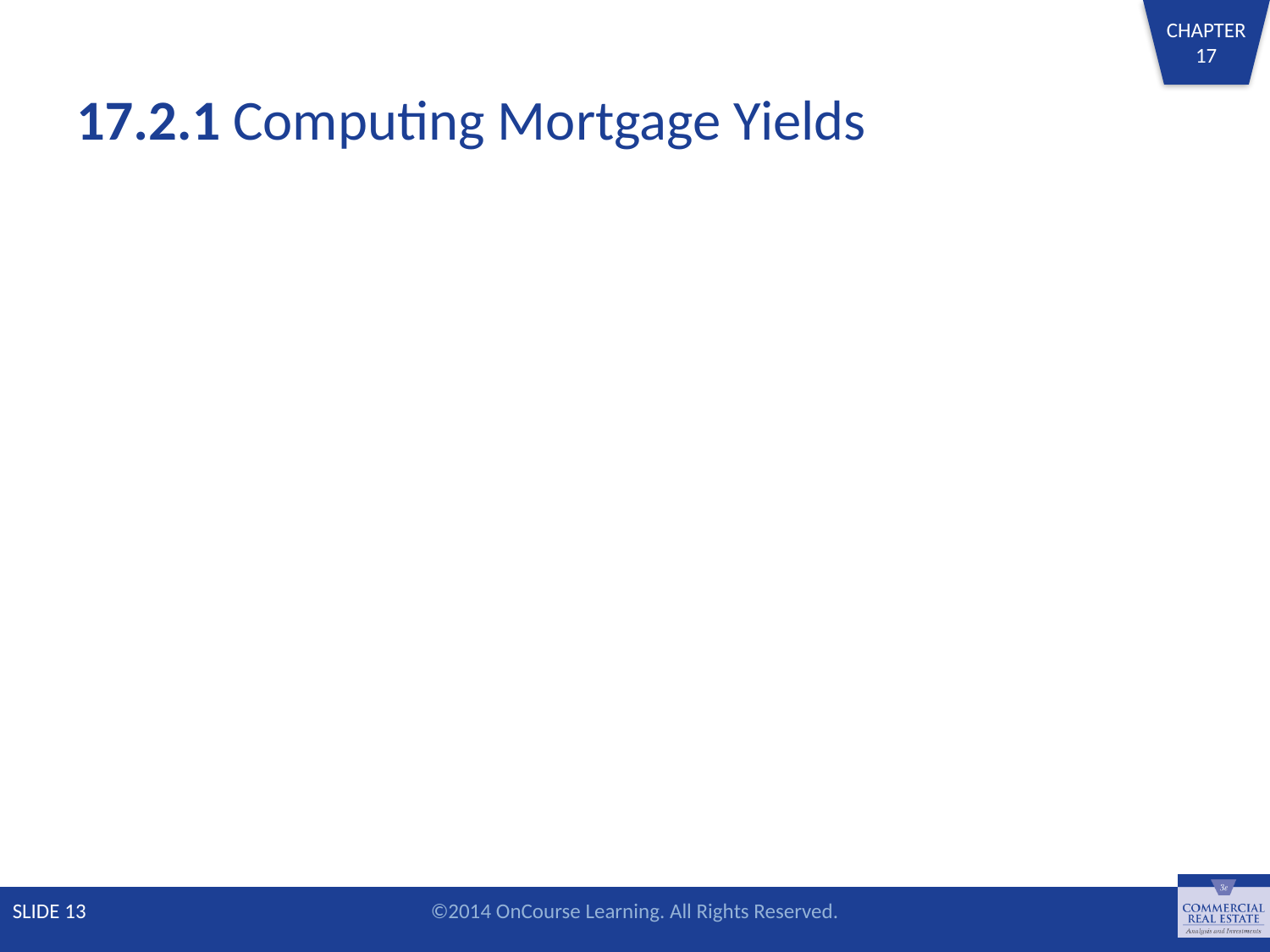

# 17.2.1 Computing Mortgage Yields

SLIDE 13